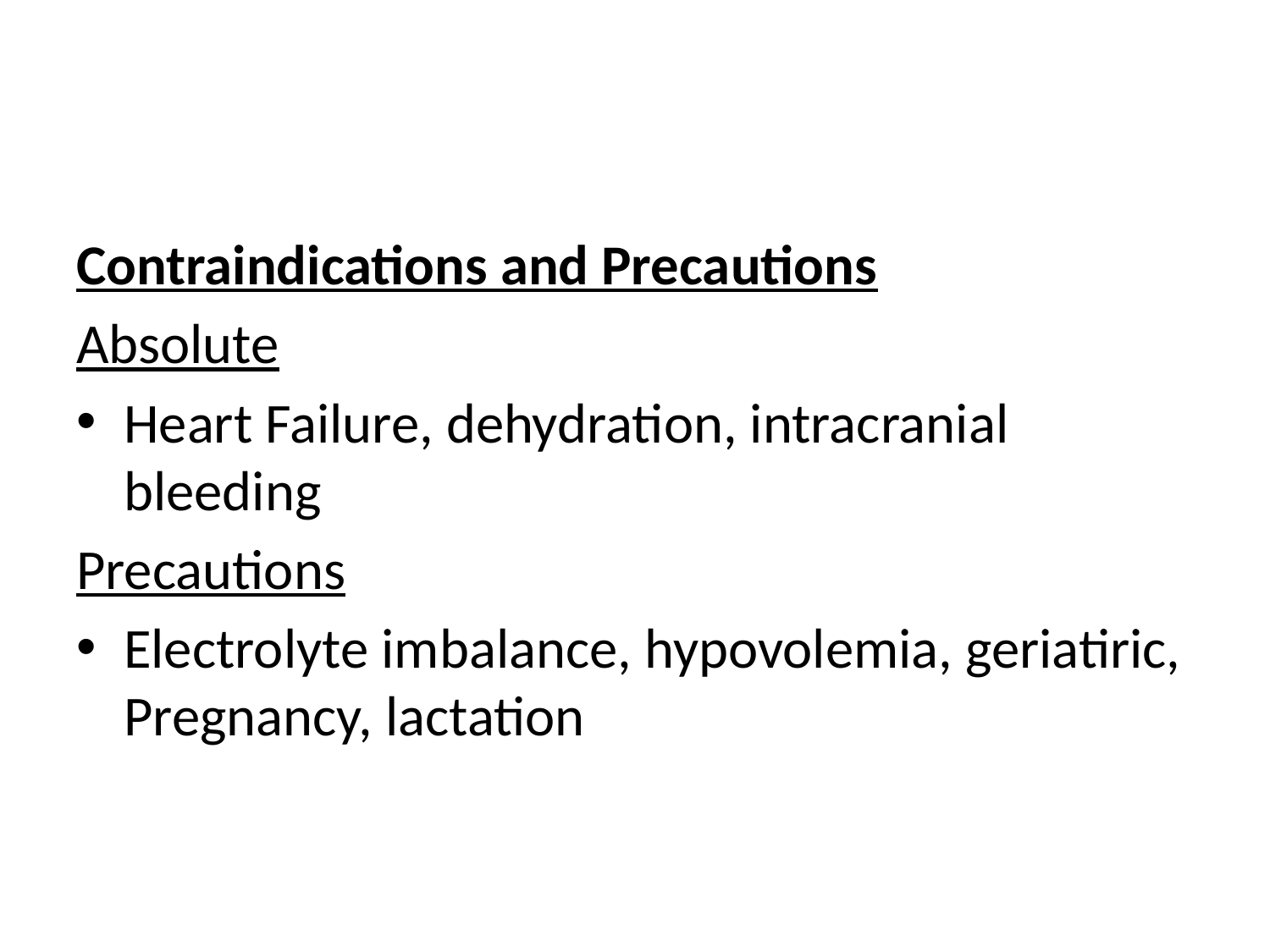

#
Contraindications and Precautions
Absolute
Heart Failure, dehydration, intracranial bleeding
Precautions
Electrolyte imbalance, hypovolemia, geriatiric, Pregnancy, lactation